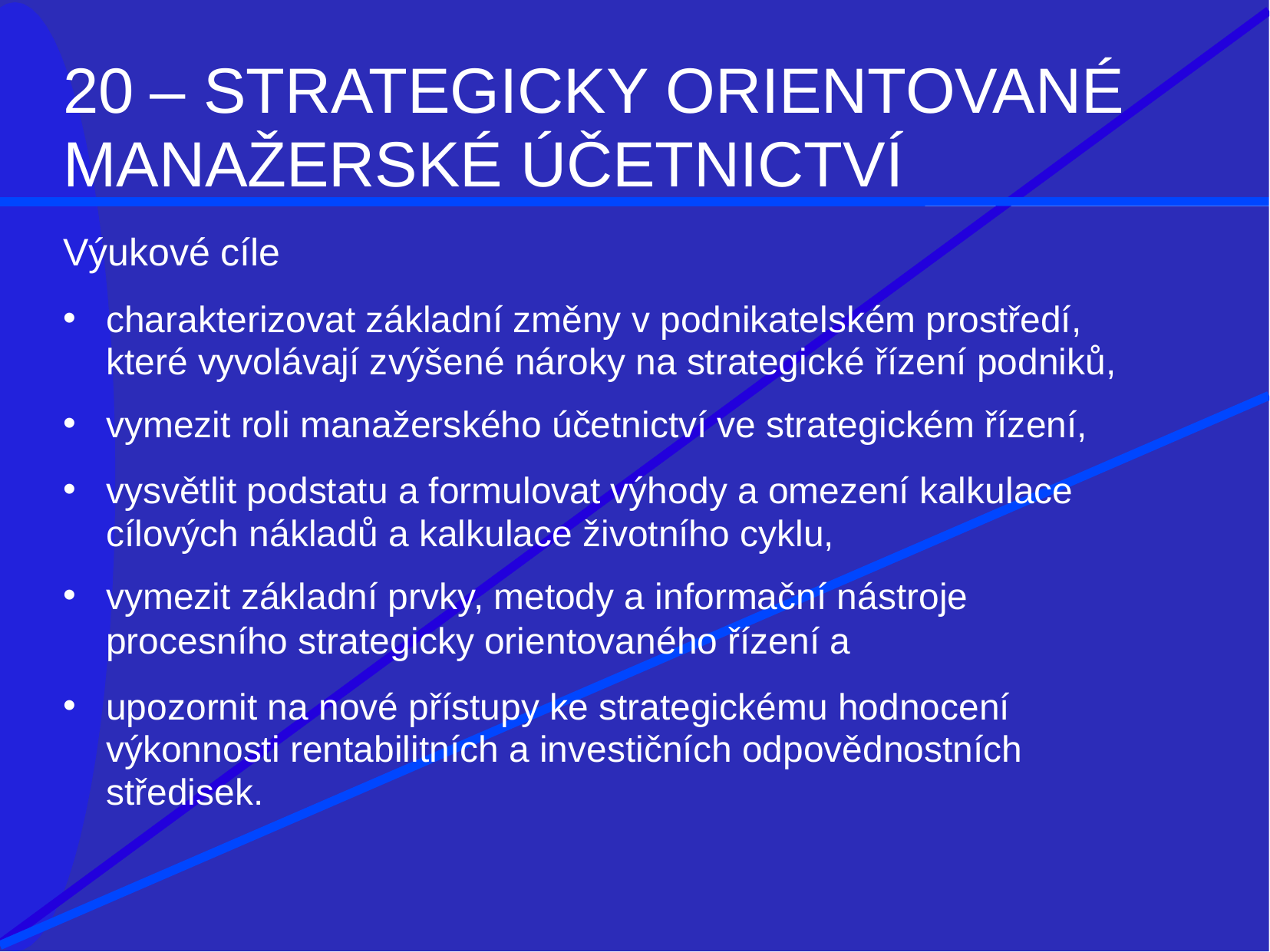

# 20 – STRATEGICKY ORIENTOVANÉ MANAŽERSKÉ ÚČETNICTVÍ
Výukové cíle
charakterizovat základní změny v podnikatelském prostředí, které vyvolávají zvýšené nároky na strategické řízení podniků,
vymezit roli manažerského účetnictví ve strategickém řízení,
vysvětlit podstatu a formulovat výhody a omezení kalkulace cílových nákladů a kalkulace životního cyklu,
vymezit základní prvky, metody a informační nástroje
procesního strategicky orientovaného řízení a
upozornit na nové přístupy ke strategickému hodnocení výkonnosti rentabilitních a investičních odpovědnostních středisek.